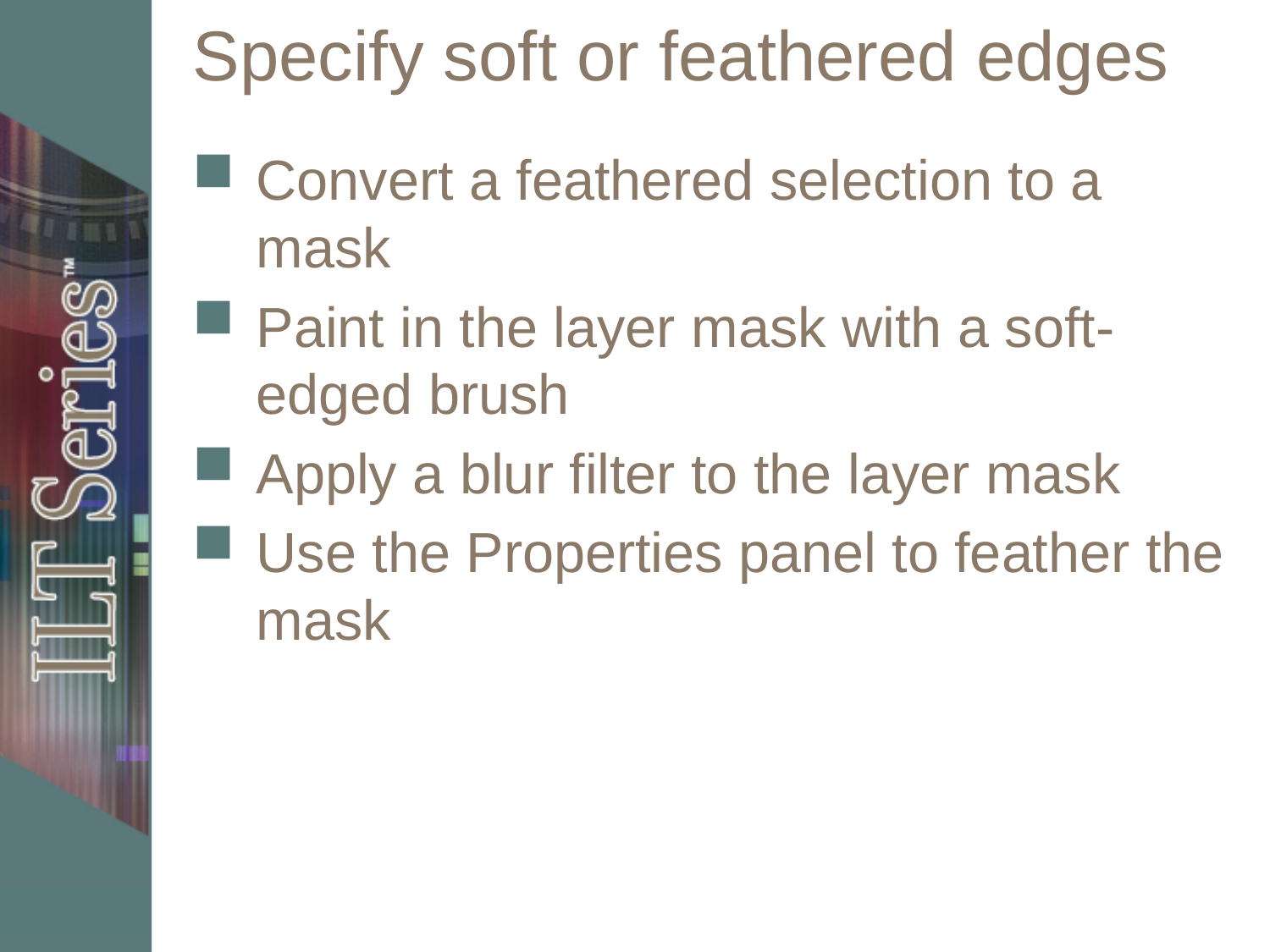

# Specify soft or feathered edges
Convert a feathered selection to a mask
Paint in the layer mask with a soft-edged brush
Apply a blur filter to the layer mask
Use the Properties panel to feather the mask